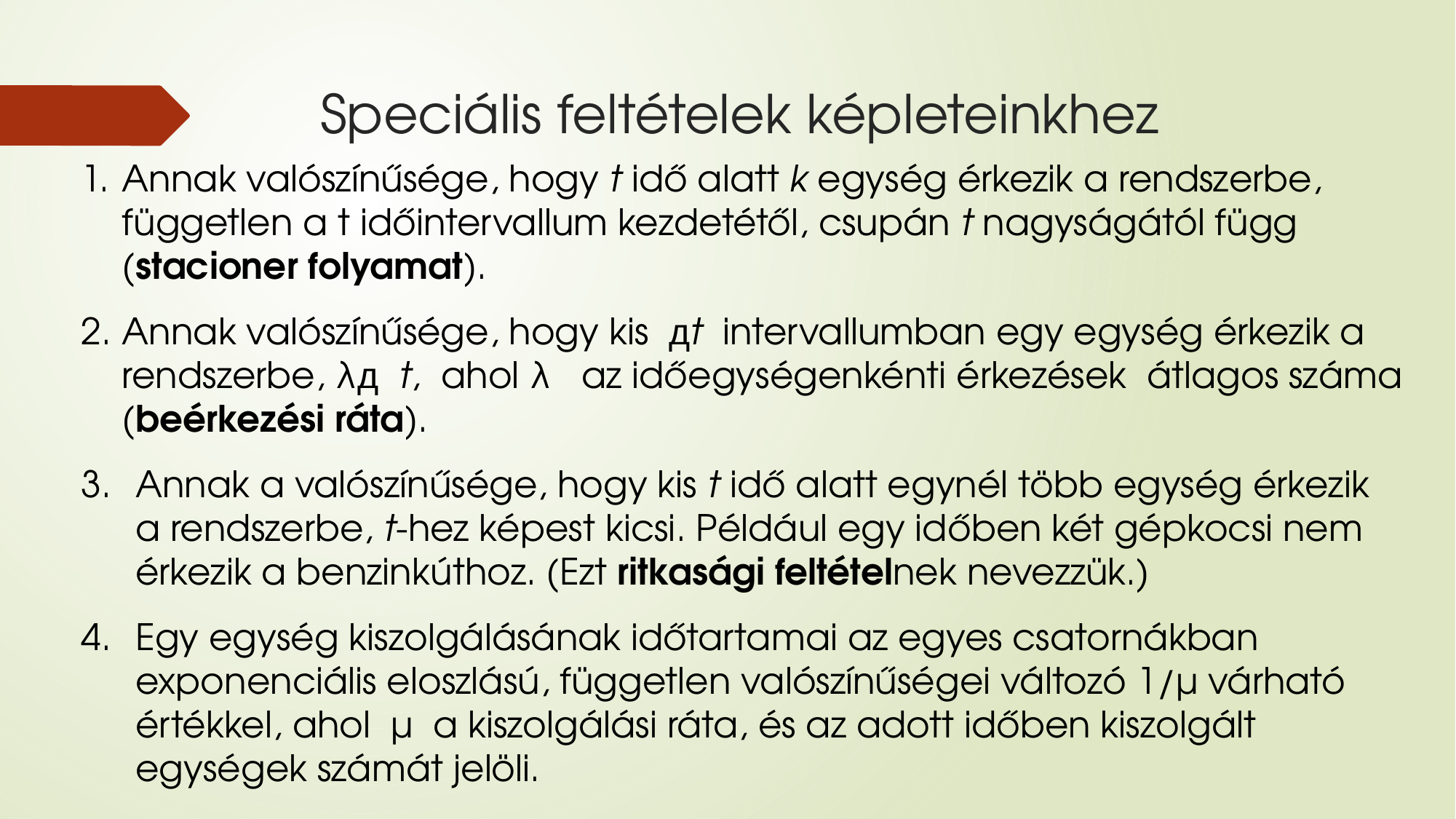

# Speciális feltételek képleteinkhez
Annak valószínűsége, hogy t idő alatt k egység érkezik a rendszerbe, független a t időintervallum kezdetétől, csupán t nagyságától függ (stacioner folyamat).

Annak valószínűsége, hogy kis  дt  intervallumban egy egység érkezik a rendszerbe, λд  t,  ahol λ   az időegységenkénti érkezések  átlagos száma (beérkezési ráta).

Annak a valószínűsége, hogy kis t idő alatt egynél több egység érkezik a rendszerbe, t-hez képest kicsi. Például egy időben két gépkocsi nem érkezik a benzinkúthoz. (Ezt ritkasági feltételnek nevezzük.)

Egy egység kiszolgálásának időtartamai az egyes csatornákban exponenciális eloszlású, független valószínűségei változó 1/μ várható értékkel, ahol  μ  a kiszolgálási ráta, és az adott időben kiszolgált egységek számát jelöli.